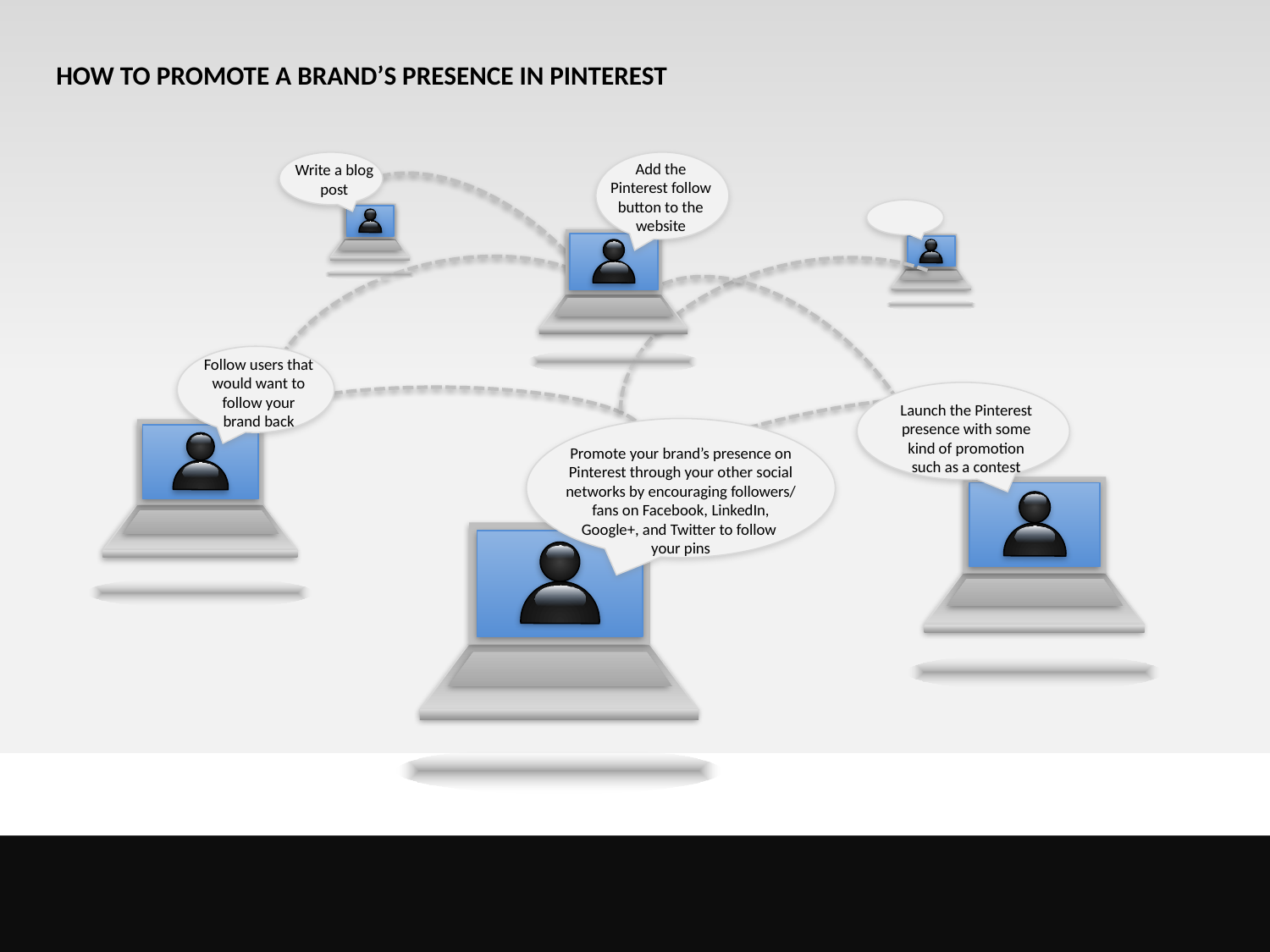

HOW TO PROMOTE A BRAND’S PRESENCE IN PINTEREST

Add the Pinterest follow button to the website
Write a blog post
Follow users that would want to follow your brand back
Launch the Pinterest presence with some kind of promotion such as a contest
Promote your brand’s presence on Pinterest through your other social networks by encouraging followers/ fans on Facebook, LinkedIn, Google+, and Twitter to follow
your pins